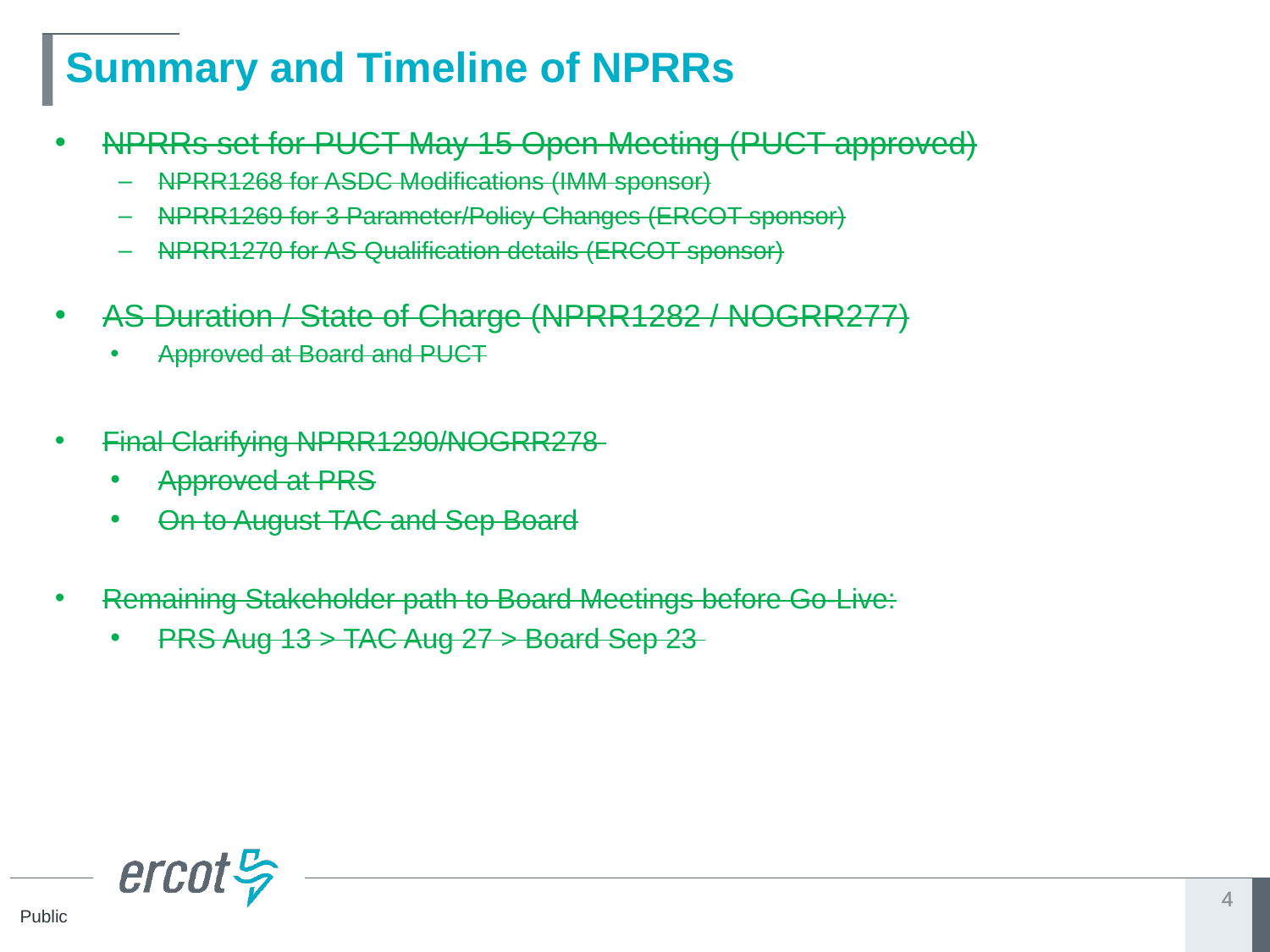

# Summary and Timeline of NPRRs
NPRRs set for PUCT May 15 Open Meeting (PUCT approved)
NPRR1268 for ASDC Modifications (IMM sponsor)
NPRR1269 for 3 Parameter/Policy Changes (ERCOT sponsor)
NPRR1270 for AS Qualification details (ERCOT sponsor)

AS Duration / State of Charge (NPRR1282 / NOGRR277)
Approved at Board and PUCT

Final Clarifying NPRR1290/NOGRR278
Approved at PRS
On to August TAC and Sep Board

Remaining Stakeholder path to Board Meetings before Go-Live:
PRS Aug 13 > TAC Aug 27 > Board Sep 23

4